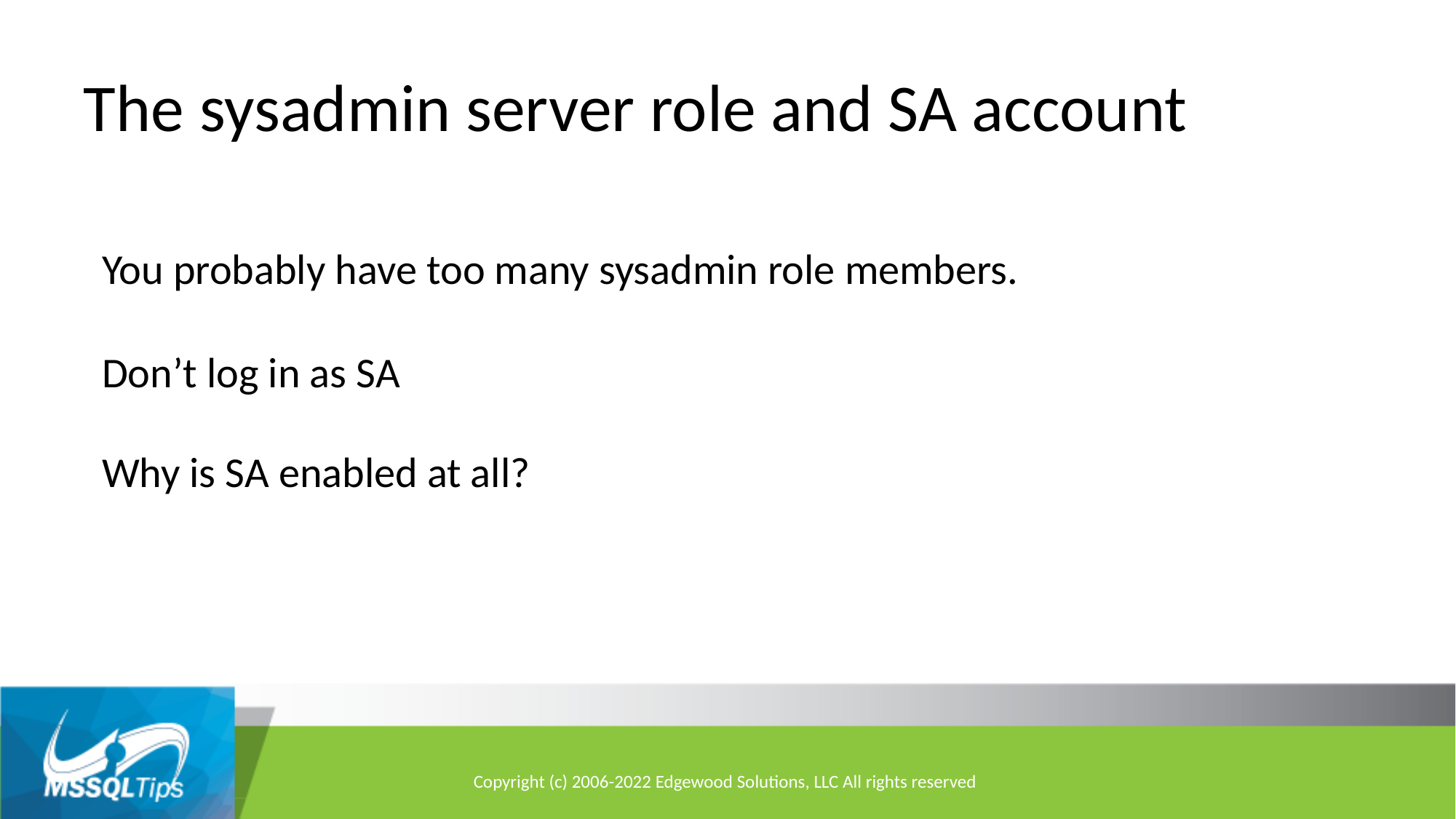

# The sysadmin server role and SA account
You probably have too many sysadmin role members.
Don’t log in as SA
Why is SA enabled at all?